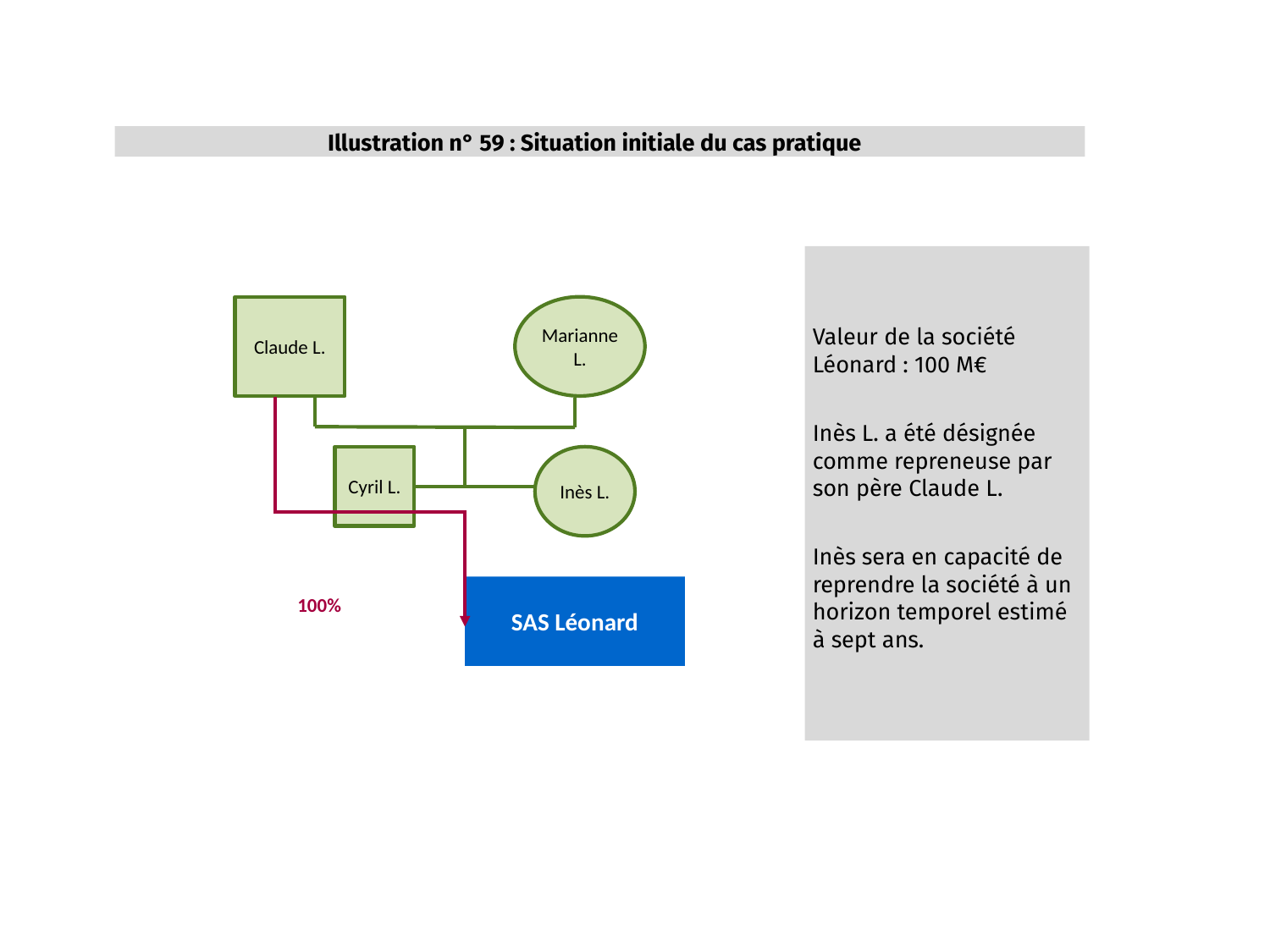

Illustration n° 59 : Situation initiale du cas pratique

Valeur de la société Léonard : 100 M€

Inès L. a été désignée comme repreneuse par son père Claude L.

Inès sera en capacité de reprendre la société à un horizon temporel estimé à sept ans.
Claude L.
Marianne L.
Cyril L.
Inès L.
SAS Léonard
100%